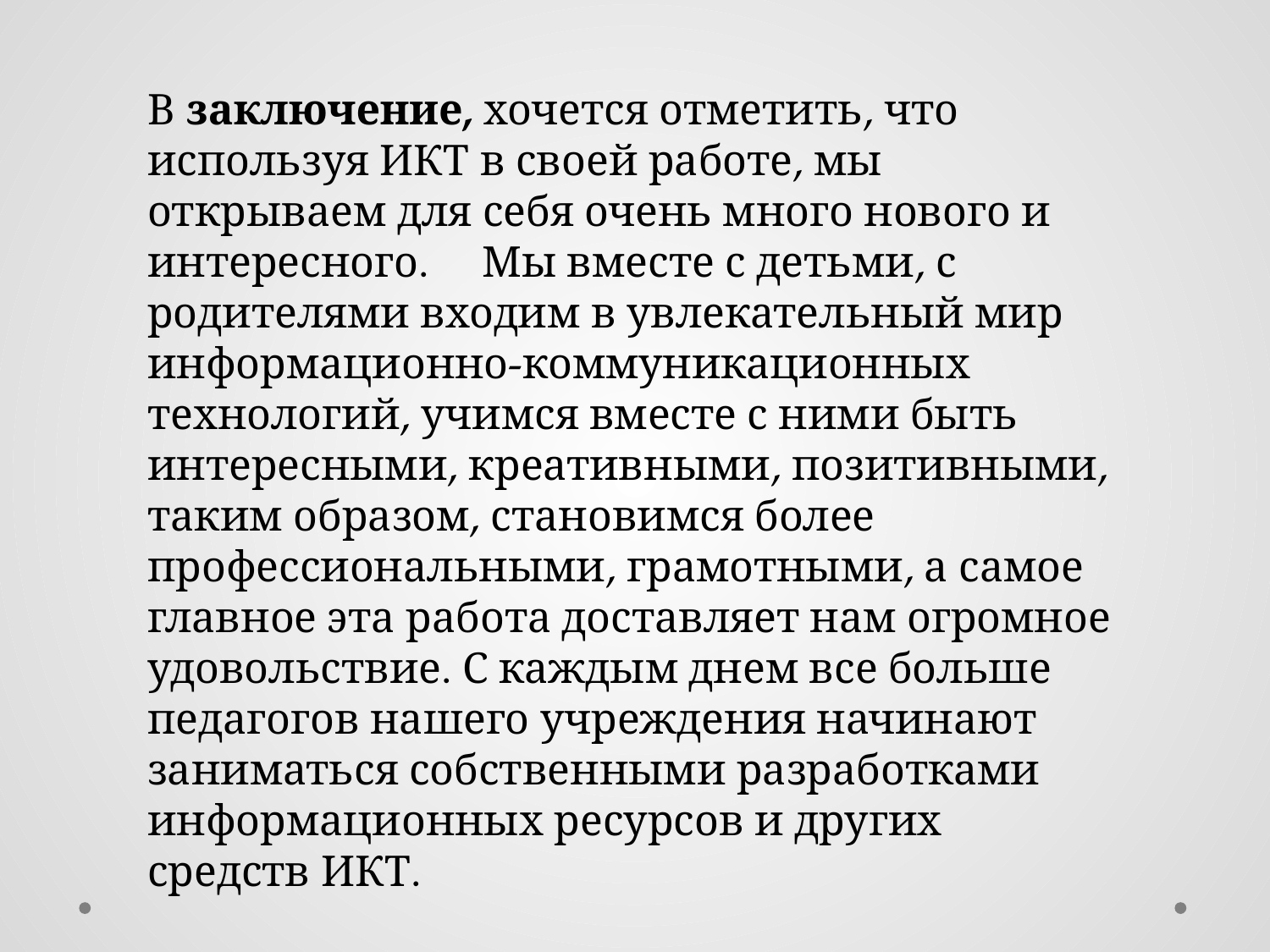

В заключение, хочется отметить, что используя ИКТ в своей работе, мы открываем для себя очень много нового и интересного.     Мы вместе с детьми, с родителями входим в увлекательный мир информационно-коммуникационных технологий, учимся вместе с ними быть интересными, креативными, позитивными, таким образом, становимся более профессиональными, грамотными, а самое главное эта работа доставляет нам огромное удовольствие. С каждым днем все больше педагогов нашего учреждения начинают заниматься собственными разработками информационных ресурсов и других средств ИКТ.